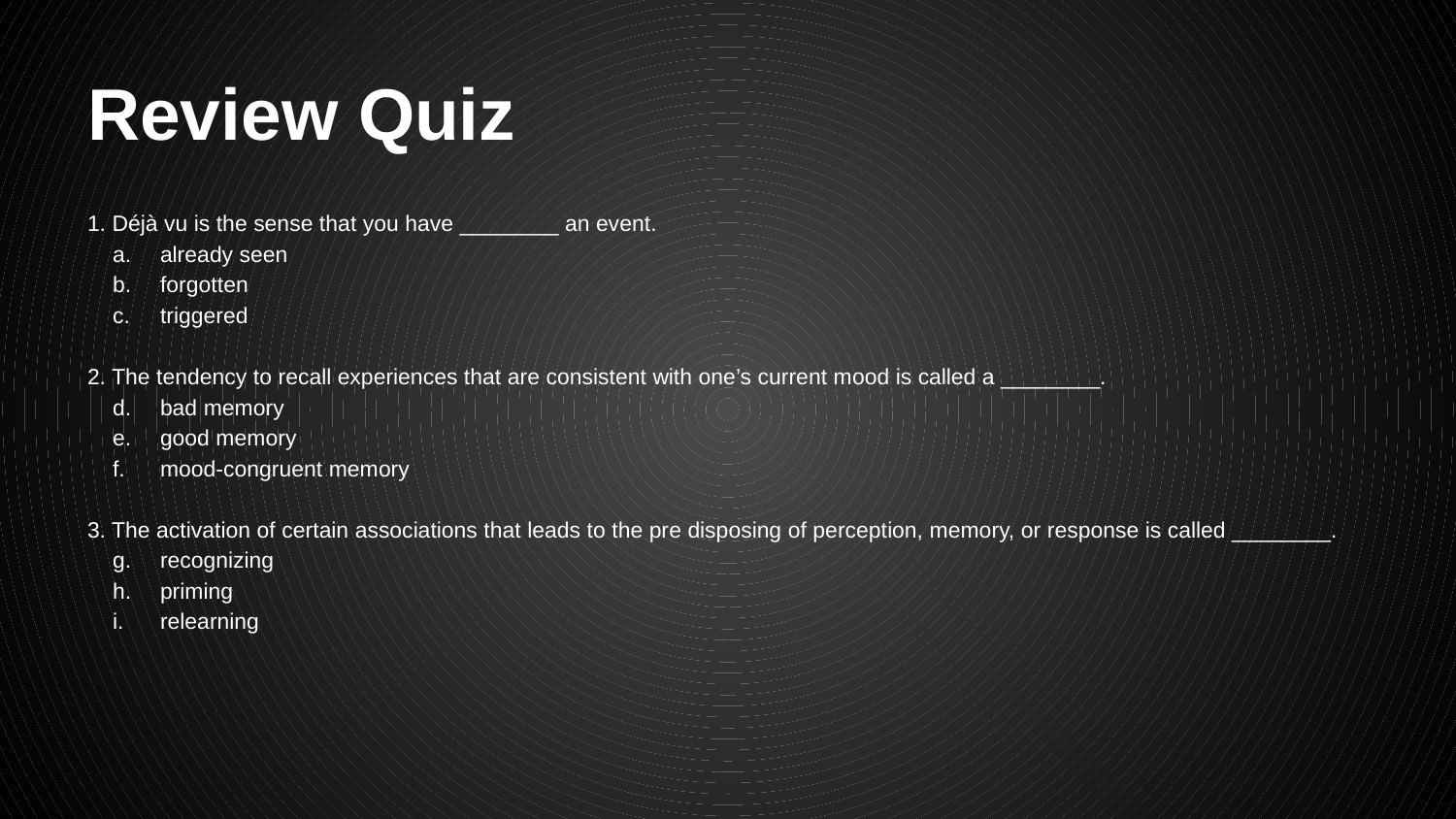

# Review Quiz
1. Déjà vu is the sense that you have ________ an event.
already seen
forgotten
triggered

2. The tendency to recall experiences that are consistent with one’s current mood is called a ________.
bad memory
good memory
mood-congruent memory

3. The activation of certain associations that leads to the pre disposing of perception, memory, or response is called ________.
recognizing
priming
relearning